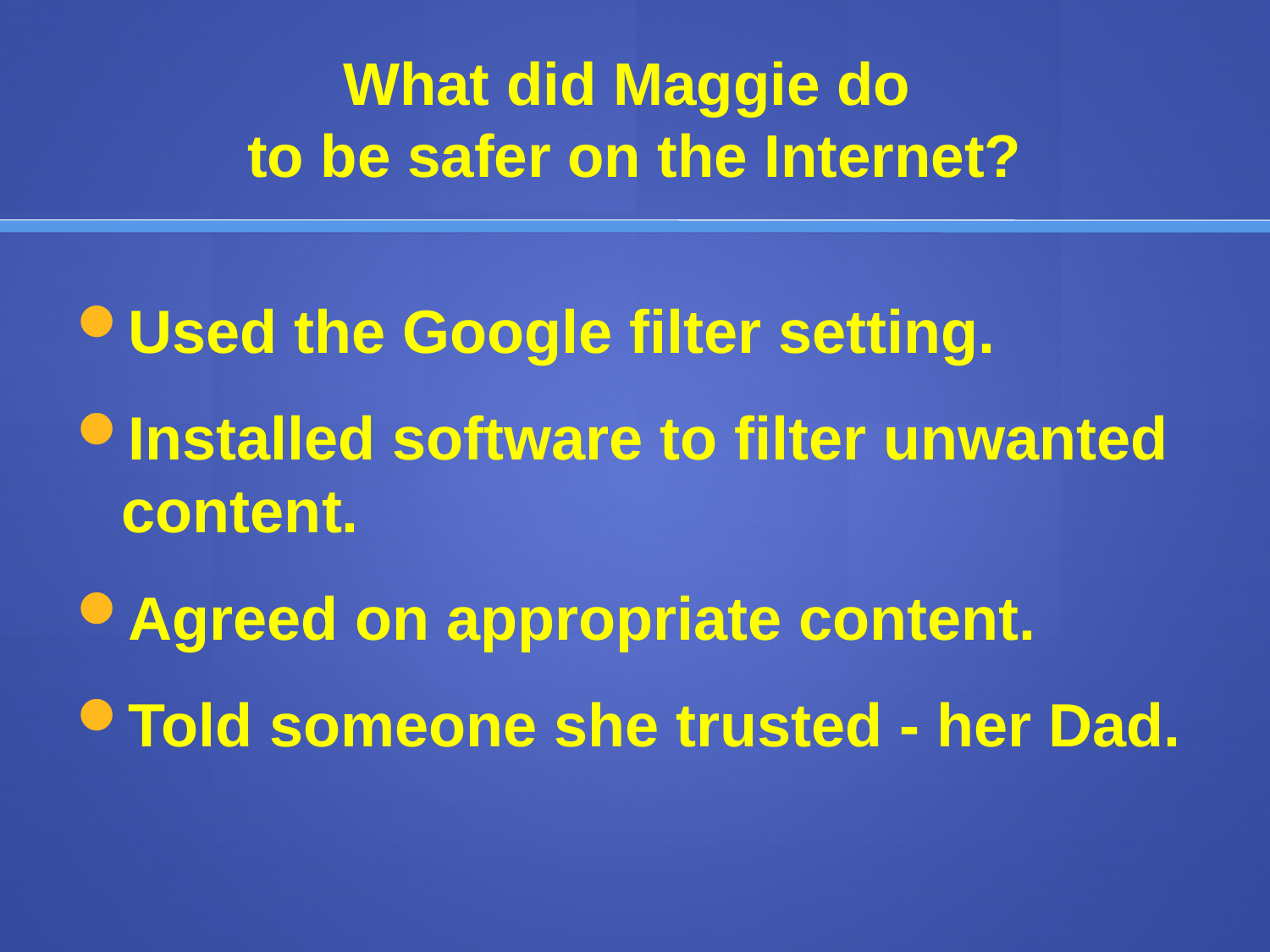

# What did Maggie do to be safer on the Internet?
Used the Google filter setting.
Installed software to filter unwanted content.
Agreed on appropriate content.
Told someone she trusted - her Dad.